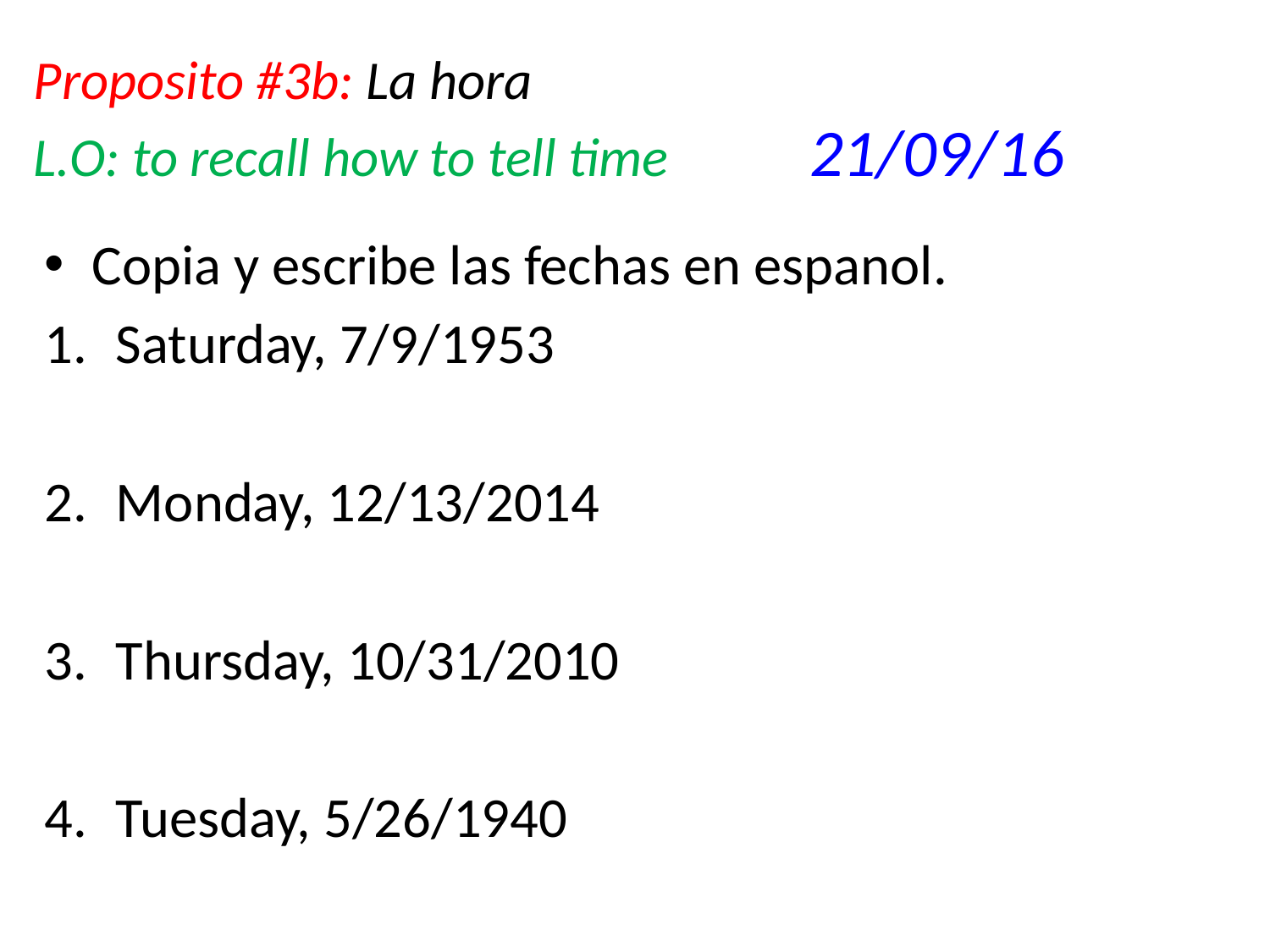

# Proposito #3b: La hora L.O: to recall how to tell time	        21/09/16
Copia y escribe las fechas en espanol.
Saturday, 7/9/1953

Monday, 12/13/2014

Thursday, 10/31/2010

Tuesday, 5/26/1940